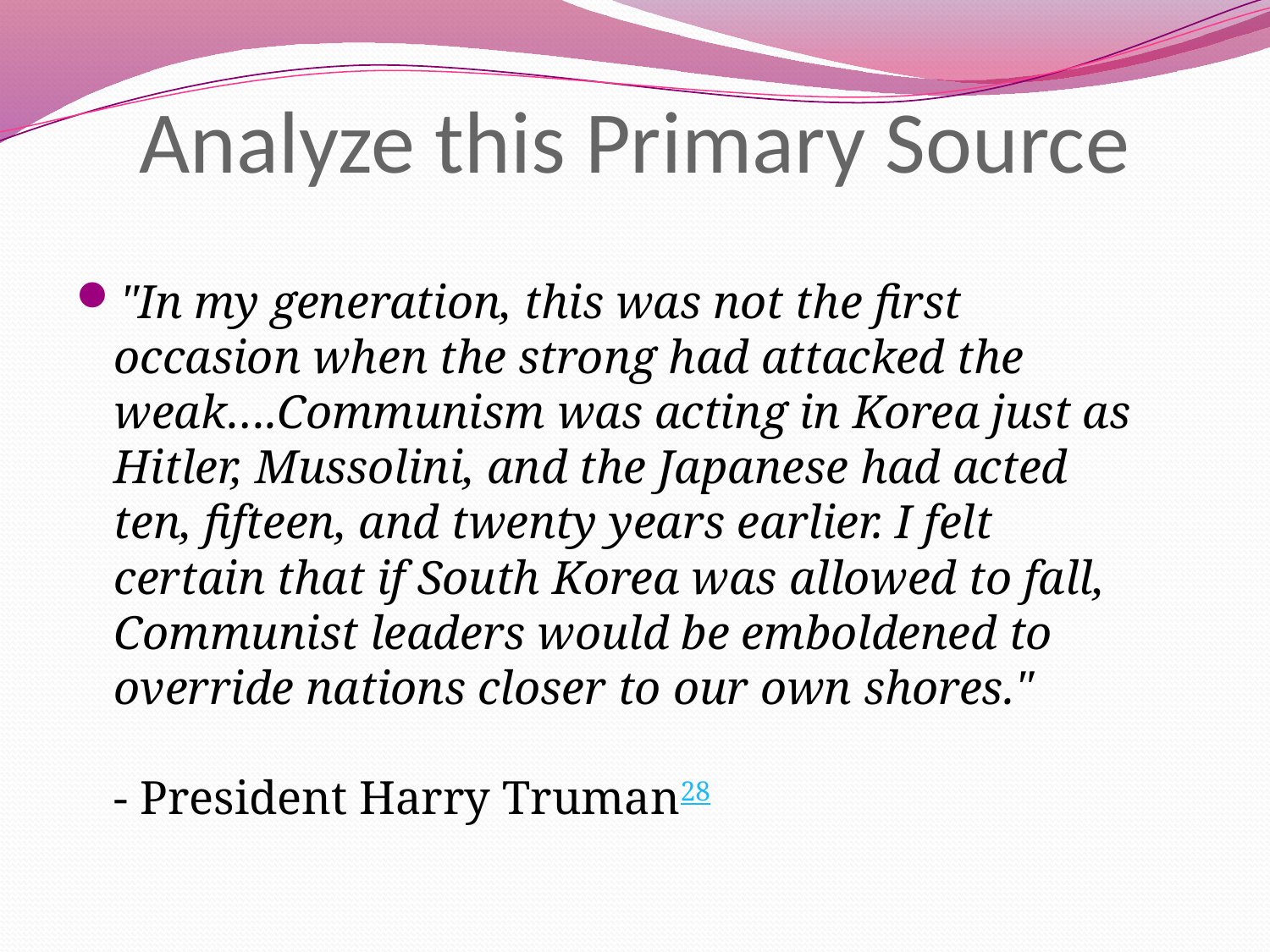

# Analyze this Primary Source
"In my generation, this was not the first occasion when the strong had attacked the weak….Communism was acting in Korea just as Hitler, Mussolini, and the Japanese had acted ten, fifteen, and twenty years earlier. I felt certain that if South Korea was allowed to fall, Communist leaders would be emboldened to override nations closer to our own shores."
- President Harry Truman28